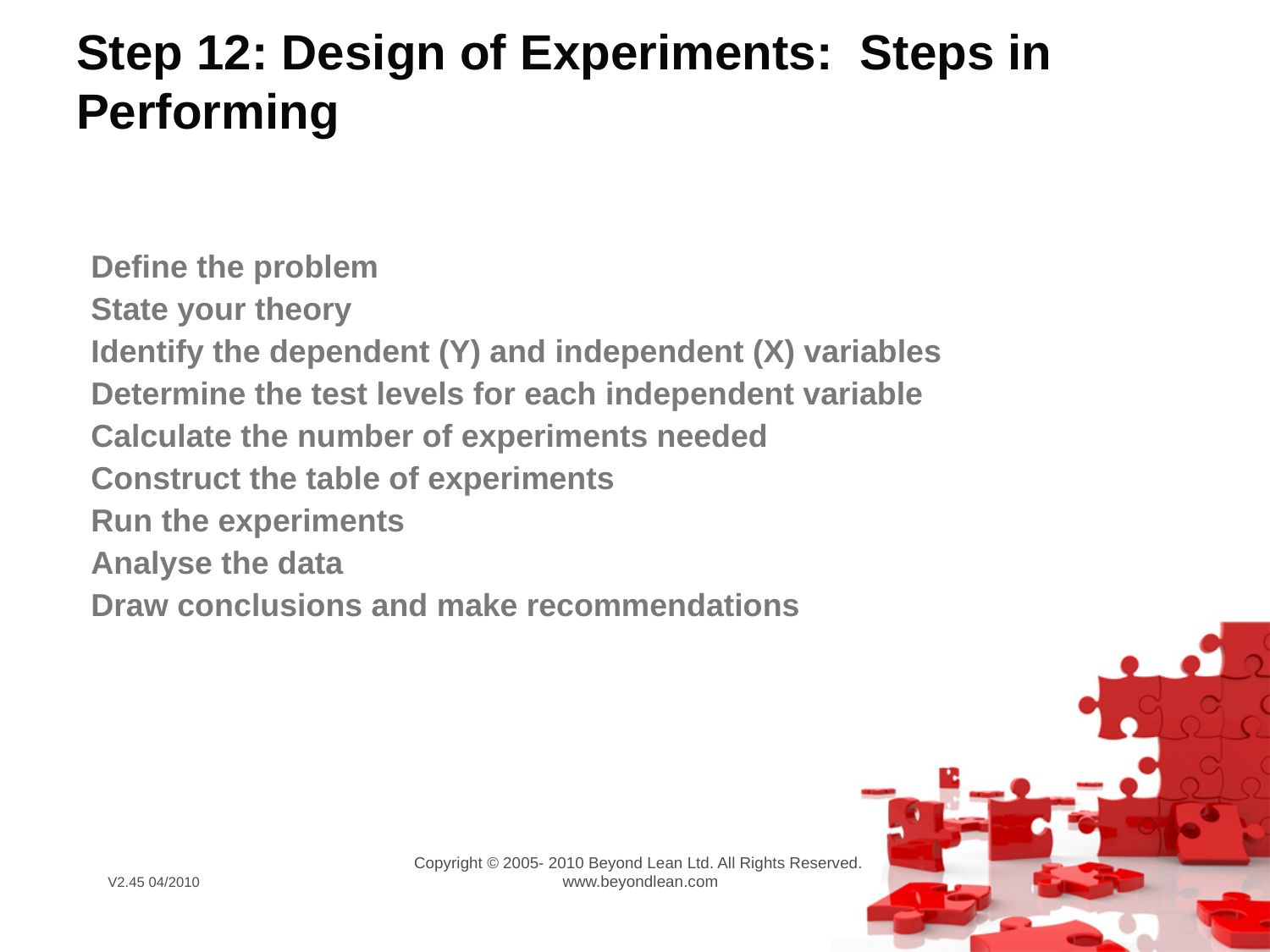

# Step 12: Design of Experiments:  Steps in Performing
Define the problem
State your theory
Identify the dependent (Y) and independent (X) variables
Determine the test levels for each independent variable
Calculate the number of experiments needed
Construct the table of experiments
Run the experiments
Analyse the data
Draw conclusions and make recommendations